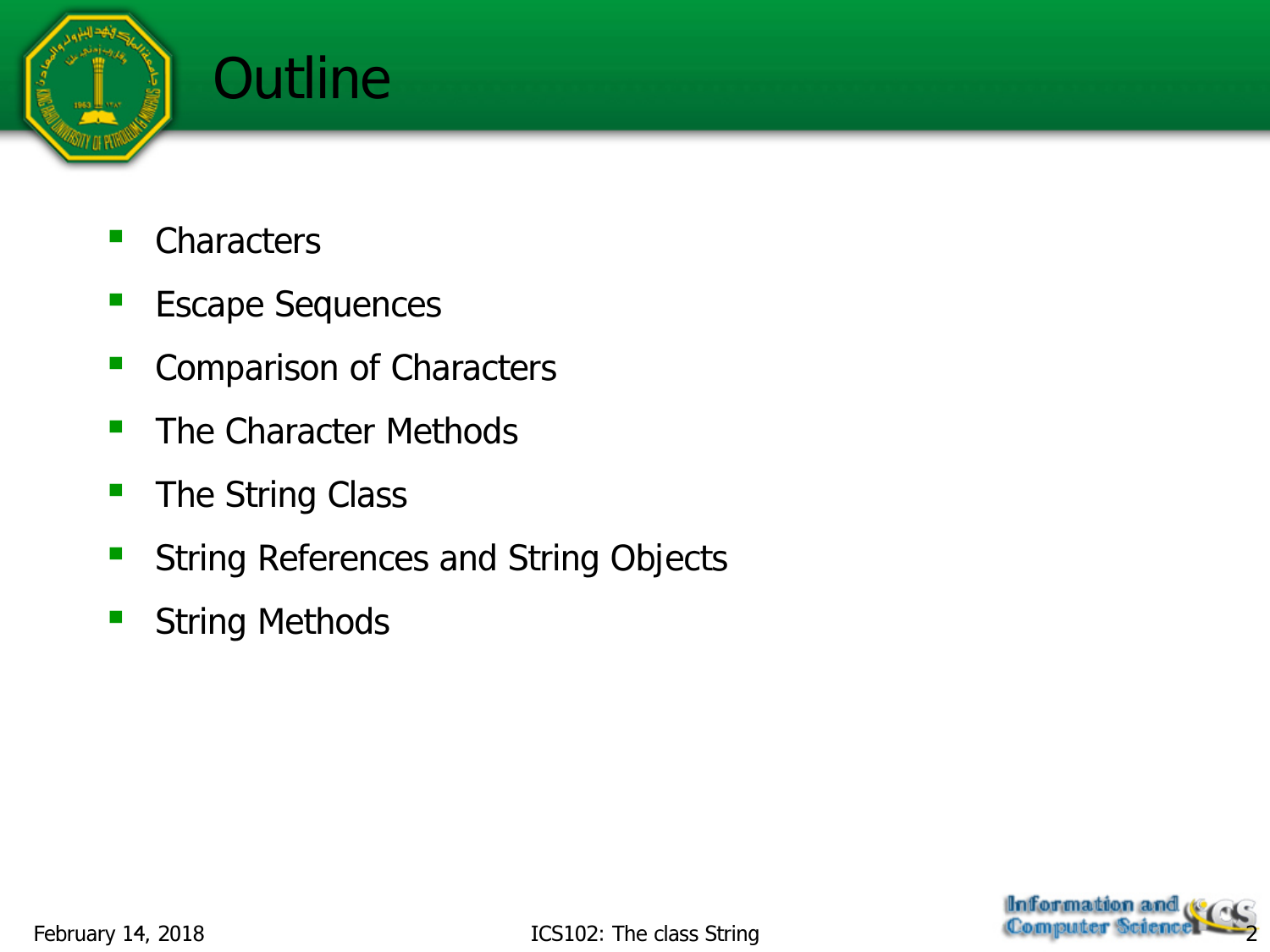

Outline
Characters
Escape Sequences
Comparison of Characters
The Character Methods
The String Class
String References and String Objects
String Methods

February 14, 2018
ICS102: The class String
2